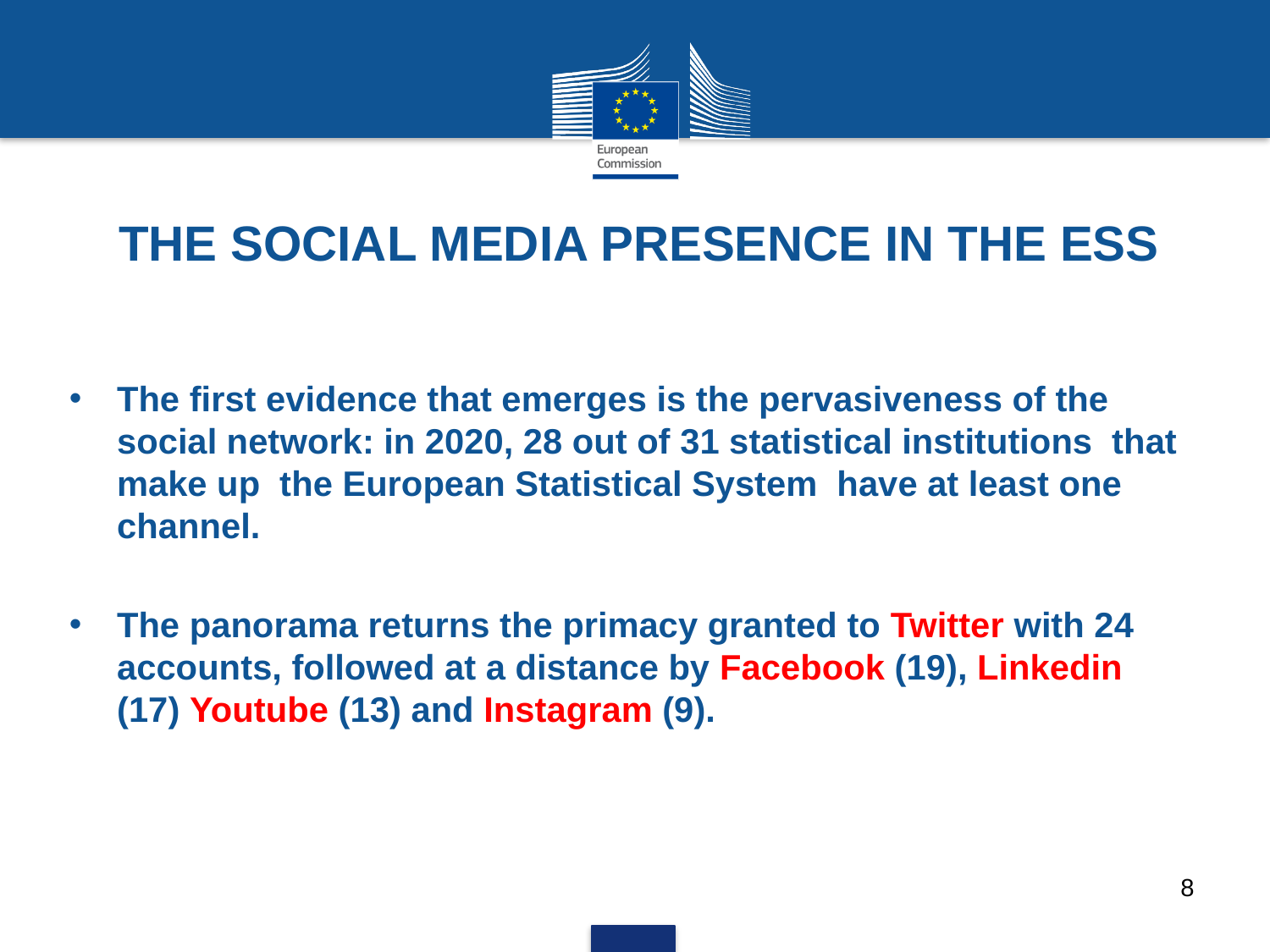

# THE SOCIAL MEDIA PRESENCE IN THE ESS

The first evidence that emerges is the pervasiveness of the social network: in 2020, 28 out of 31 statistical institutions  that make up  the European Statistical System  have at least one channel.

The panorama returns the primacy granted to Twitter with 24 accounts, followed at a distance by Facebook (19), Linkedin (17) Youtube (13) and Instagram (9).

8